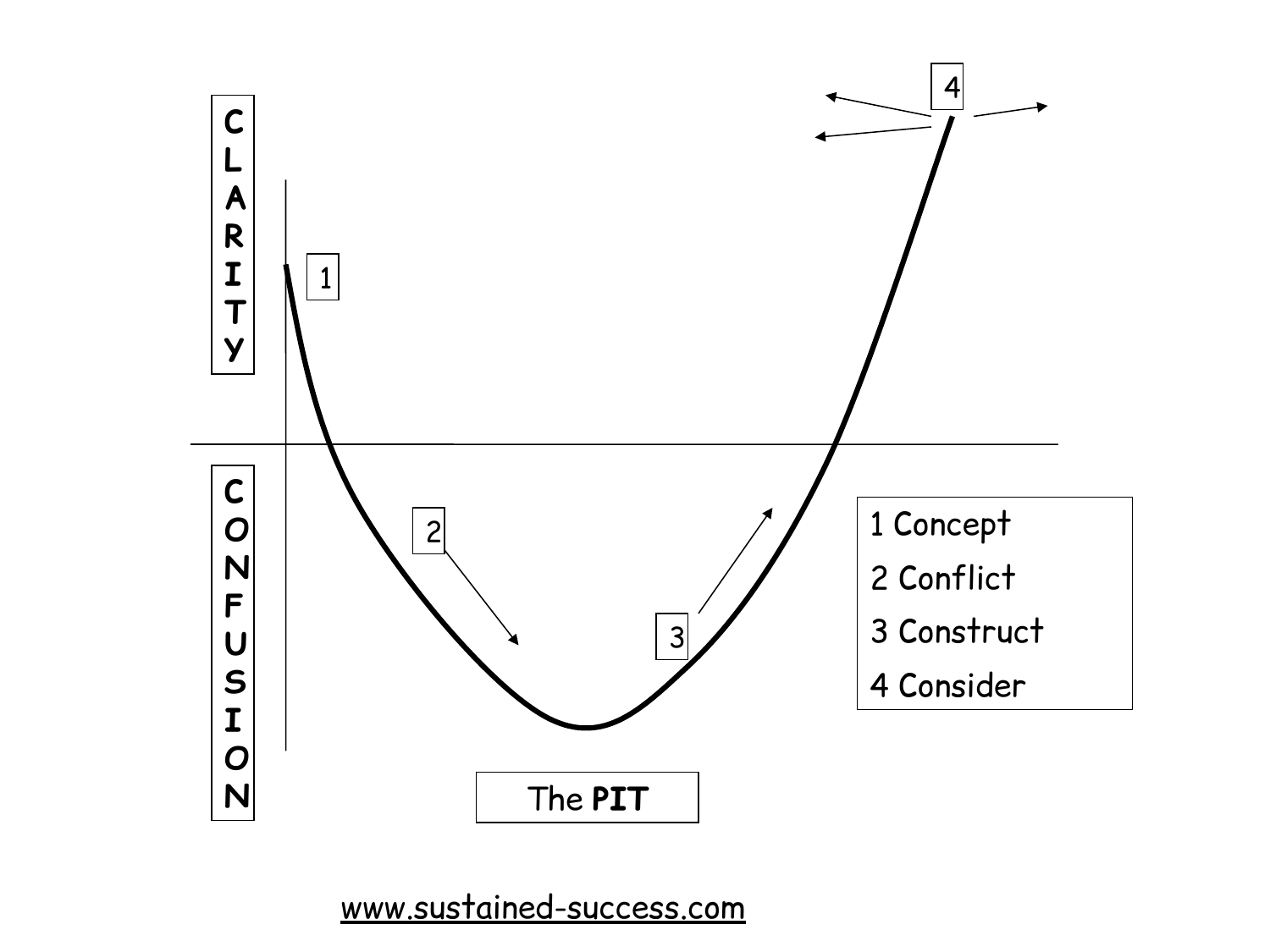

4
CLARITY

1

CONFUSION
1 Concept
2 Conflict
3 Construct
4 Consider
2

3
The PIT
www.sustained-success.com